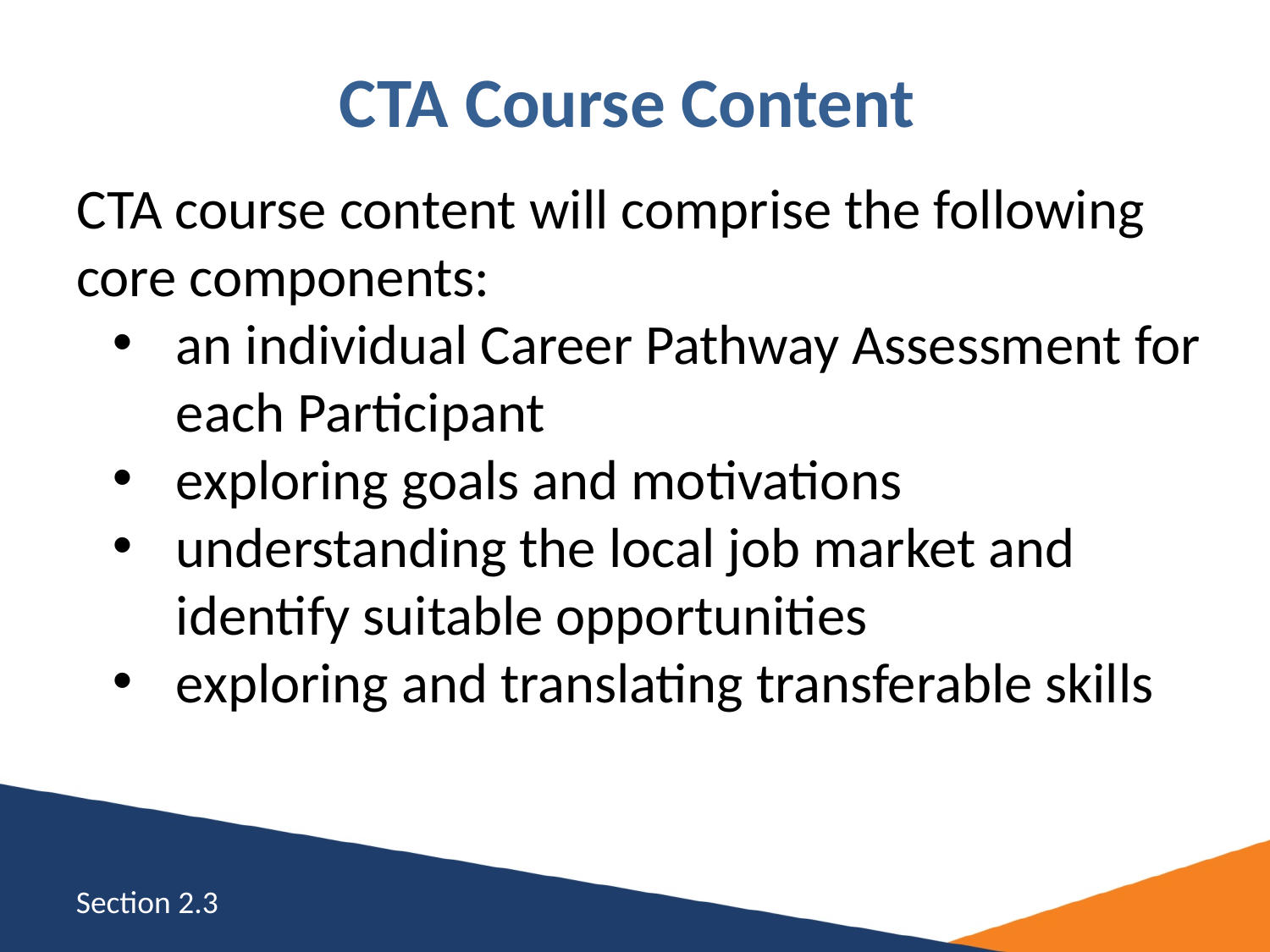

# CTA Course Content
CTA course content will comprise the following core components:
an individual Career Pathway Assessment for each Participant
exploring goals and motivations
understanding the local job market and identify suitable opportunities
exploring and translating transferable skills

Section 2.3